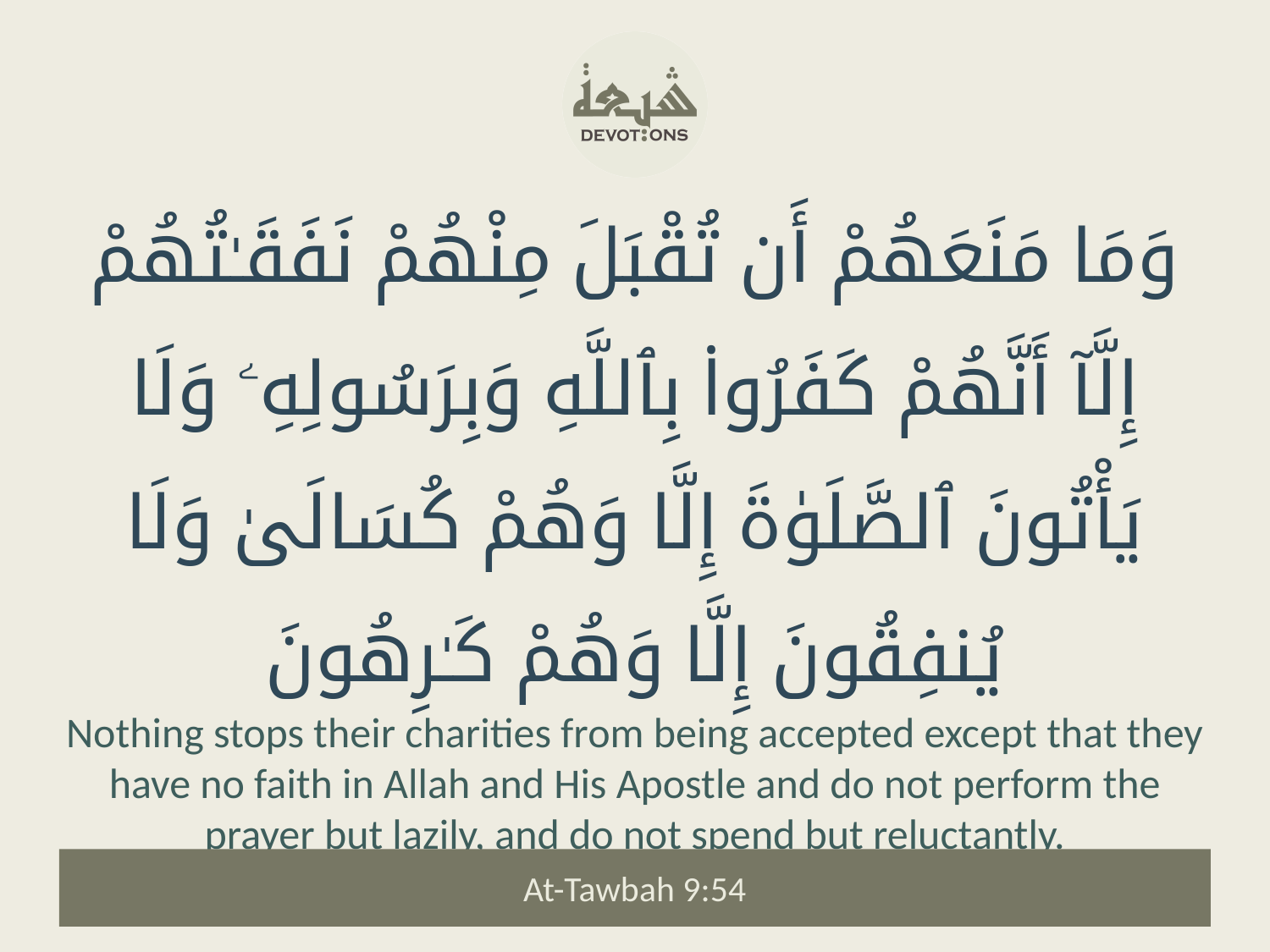

وَمَا مَنَعَهُمْ أَن تُقْبَلَ مِنْهُمْ نَفَقَـٰتُهُمْ إِلَّآ أَنَّهُمْ كَفَرُوا۟ بِٱللَّهِ وَبِرَسُولِهِۦ وَلَا يَأْتُونَ ٱلصَّلَوٰةَ إِلَّا وَهُمْ كُسَالَىٰ وَلَا يُنفِقُونَ إِلَّا وَهُمْ كَـٰرِهُونَ
Nothing stops their charities from being accepted except that they have no faith in Allah and His Apostle and do not perform the prayer but lazily, and do not spend but reluctantly.
At-Tawbah 9:54